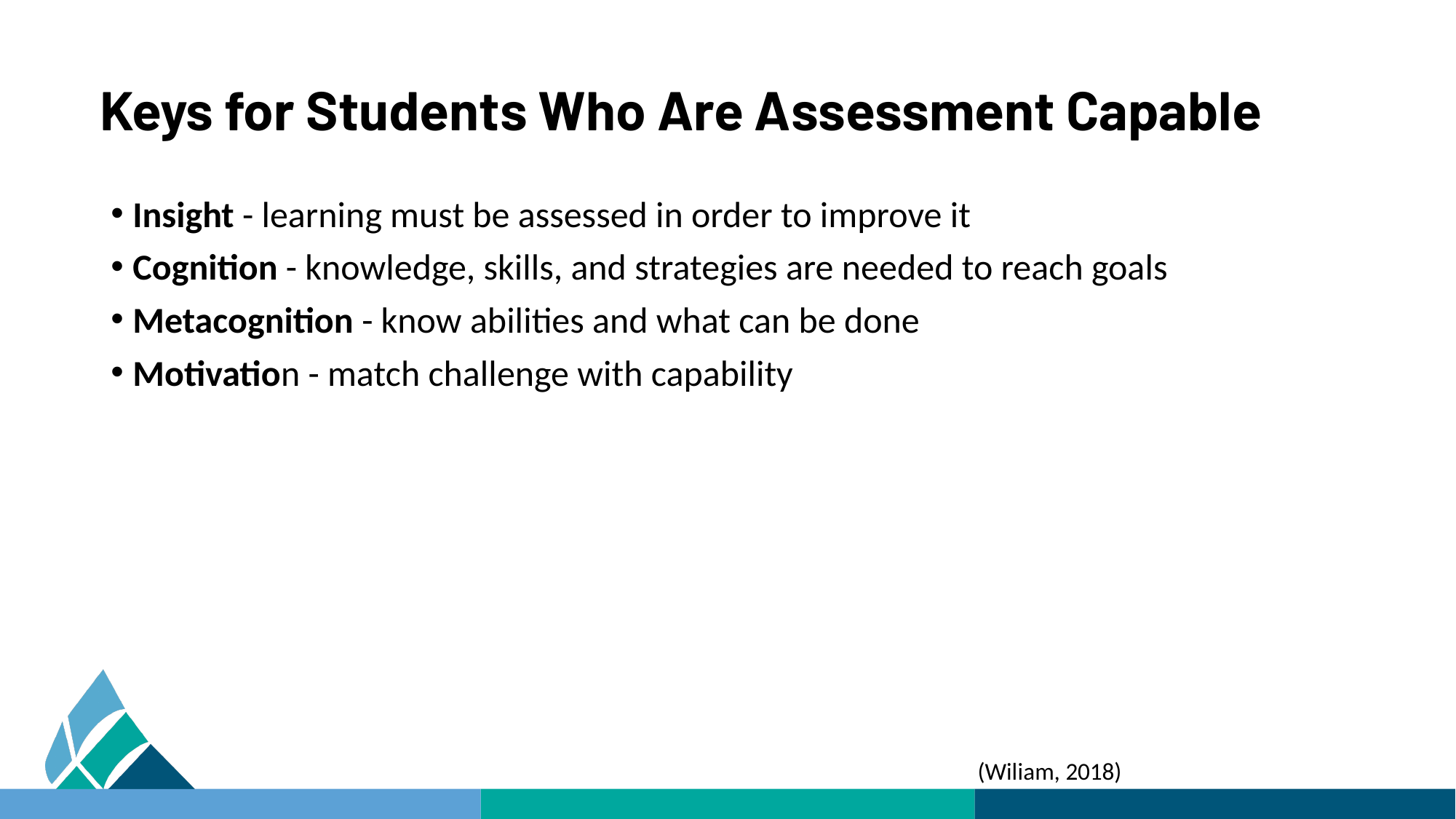

# Keys for Students Who Are Assessment Capable
Insight - learning must be assessed in order to improve it
Cognition - knowledge, skills, and strategies are needed to reach goals
Metacognition - know abilities and what can be done
Motivation - match challenge with capability

(Wiliam, 2018)